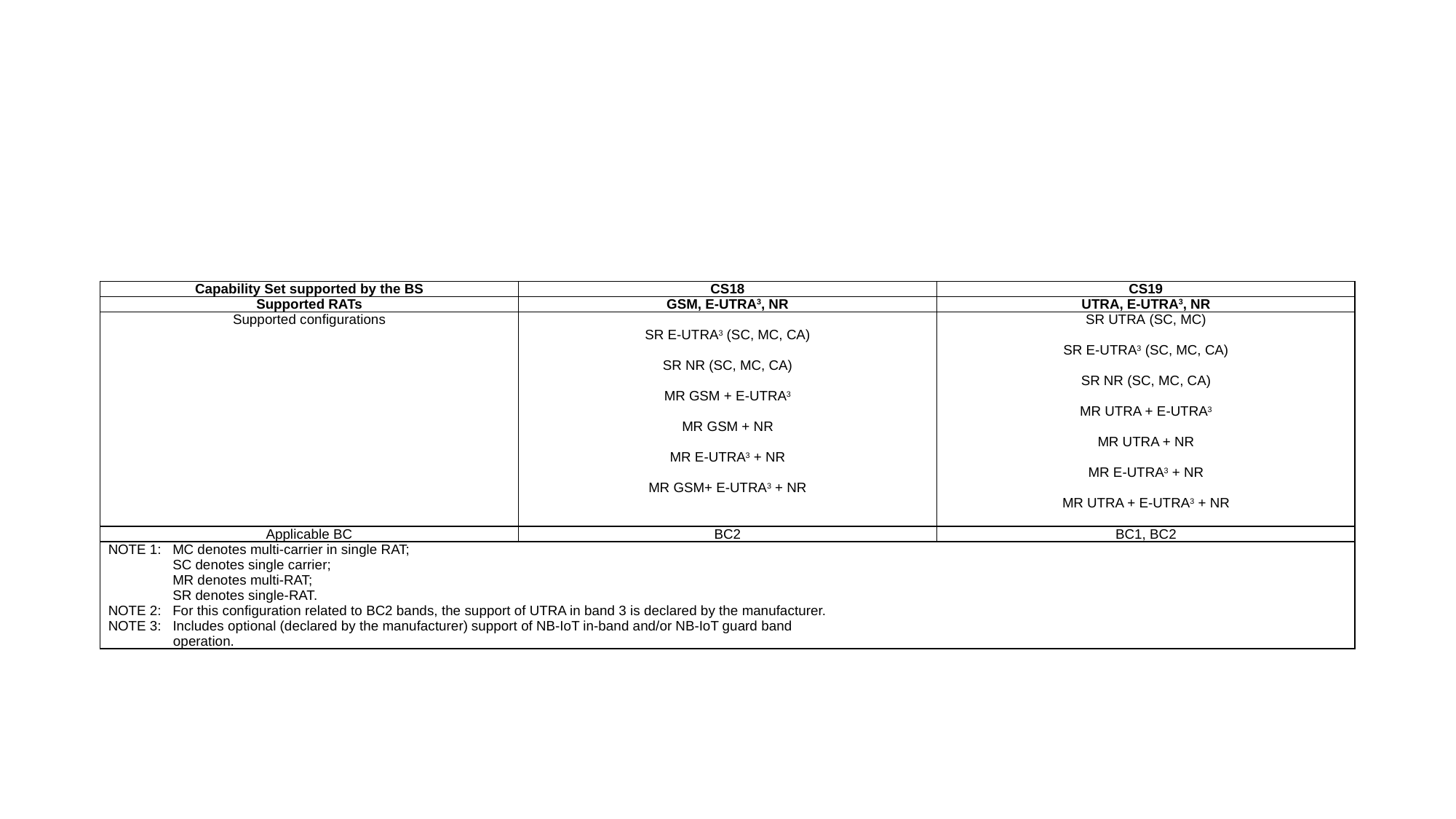

#
| Capability Set supported by the BS | CS18 | CS19 |
| --- | --- | --- |
| Supported RATs | GSM, E-UTRA3, NR | UTRA, E-UTRA3, NR |
| Supported configurations | SR E-UTRA3 (SC, MC, CA)   SR NR (SC, MC, CA)   MR GSM + E-UTRA3   MR GSM + NR   MR E-UTRA3 + NR   MR GSM+ E-UTRA3 + NR | SR UTRA (SC, MC)   SR E-UTRA3 (SC, MC, CA)   SR NR (SC, MC, CA)   MR UTRA + E-UTRA3   MR UTRA + NR   MR E-UTRA3 + NR   MR UTRA + E-UTRA3 + NR |
| Applicable BC | BC2 | BC1, BC2 |
| NOTE 1: MC denotes multi-carrier in single RAT; SC denotes single carrier; MR denotes multi-RAT; SR denotes single-RAT. NOTE 2: For this configuration related to BC2 bands, the support of UTRA in band 3 is declared by the manufacturer. NOTE 3: Includes optional (declared by the manufacturer) support of NB-IoT in-band and/or NB-IoT guard band operation. |  |  |